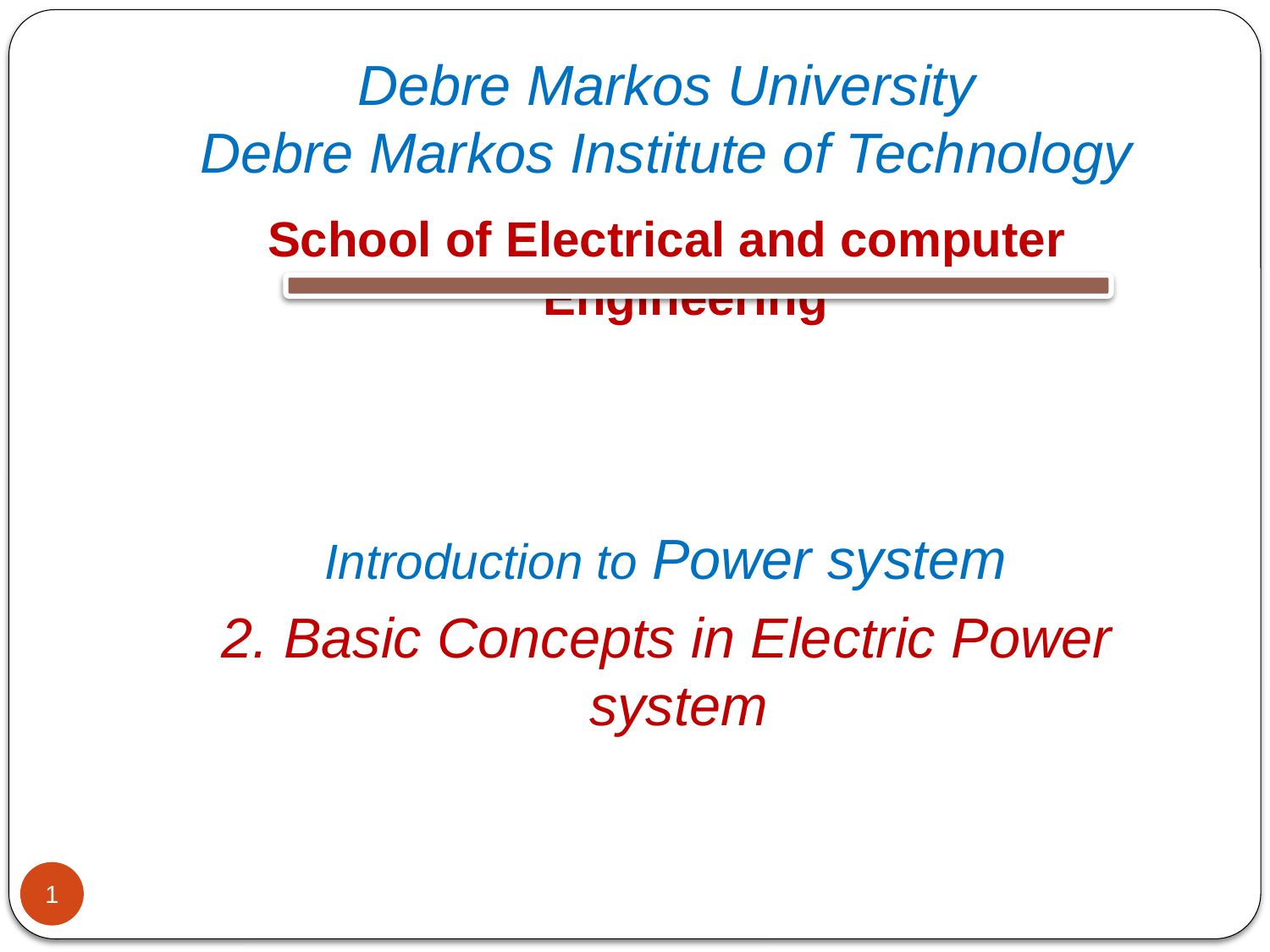

# Debre Markos University Debre Markos Institute of Technology
School of Electrical and computer Engineering

 Introduction to Power system
2. Basic Concepts in Electric Power system

1